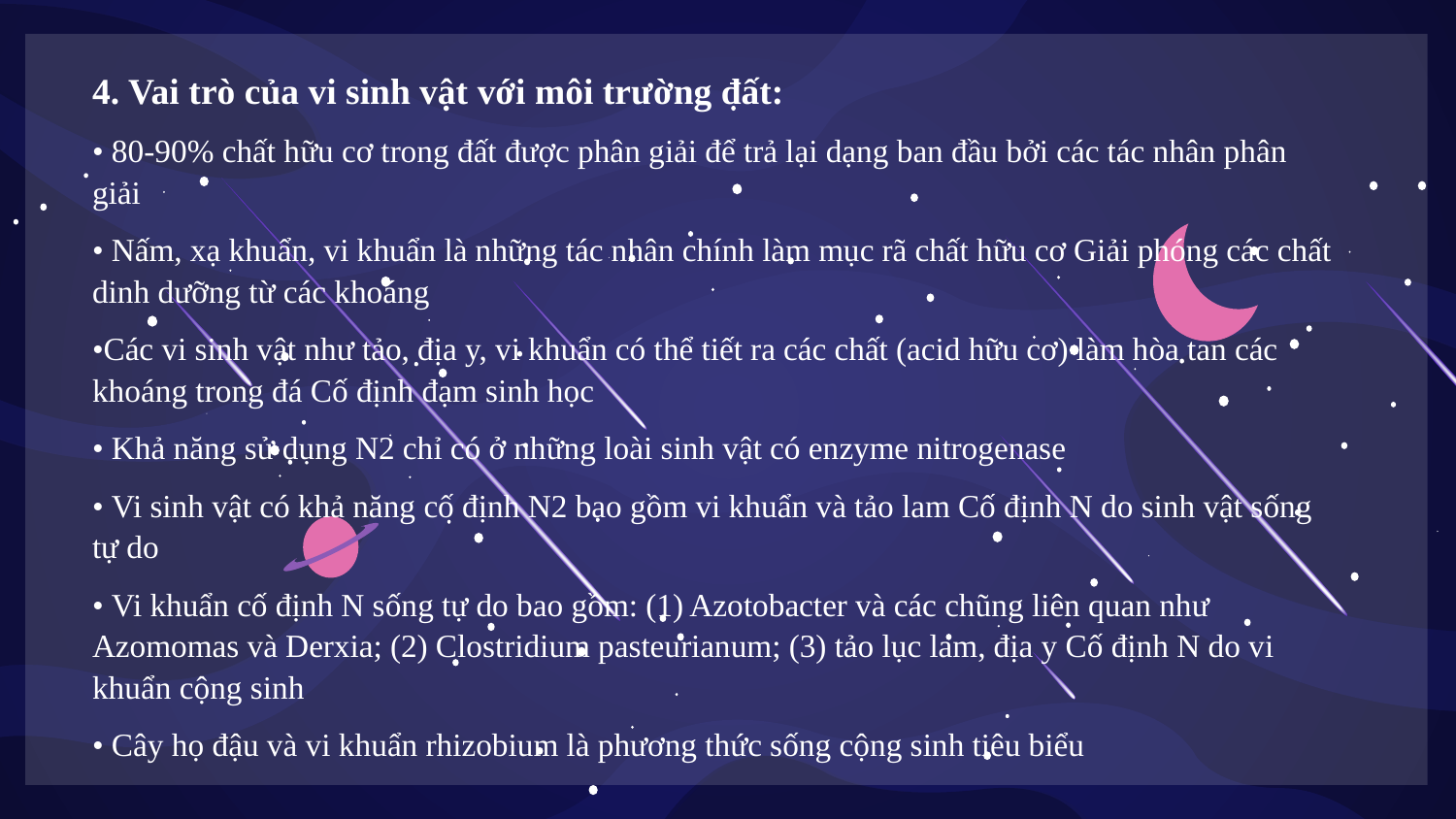

4. Vai trò của vi sinh vật với môi trường đất:
• 80-90% chất hữu cơ trong đất được phân giải để trả lại dạng ban đầu bởi các tác nhân phân giải
• Nấm, xạ khuẩn, vi khuẩn là những tác nhân chính làm mục rã chất hữu cơ Giải phóng các chất dinh dưỡng từ các khoáng
•Các vi sinh vật như tảo, địa y, vi khuẩn có thể tiết ra các chất (acid hữu cơ) làm hòa tan các khoáng trong đá Cố định đạm sinh học
• Khả năng sử dụng N2 chỉ có ở những loài sinh vật có enzyme nitrogenase
• Vi sinh vật có khả năng cố định N2 bao gồm vi khuẩn và tảo lam Cố định N do sinh vật sống tự do
• Vi khuẩn cố định N sống tự do bao gồm: (1) Azotobacter và các chũng liên quan như Azomomas và Derxia; (2) Clostridium pasteurianum; (3) tảo lục lam, địa y Cố định N do vi khuẩn cộng sinh
• Cây họ đậu và vi khuẩn rhizobium là phương thức sống cộng sinh tiêu biểu